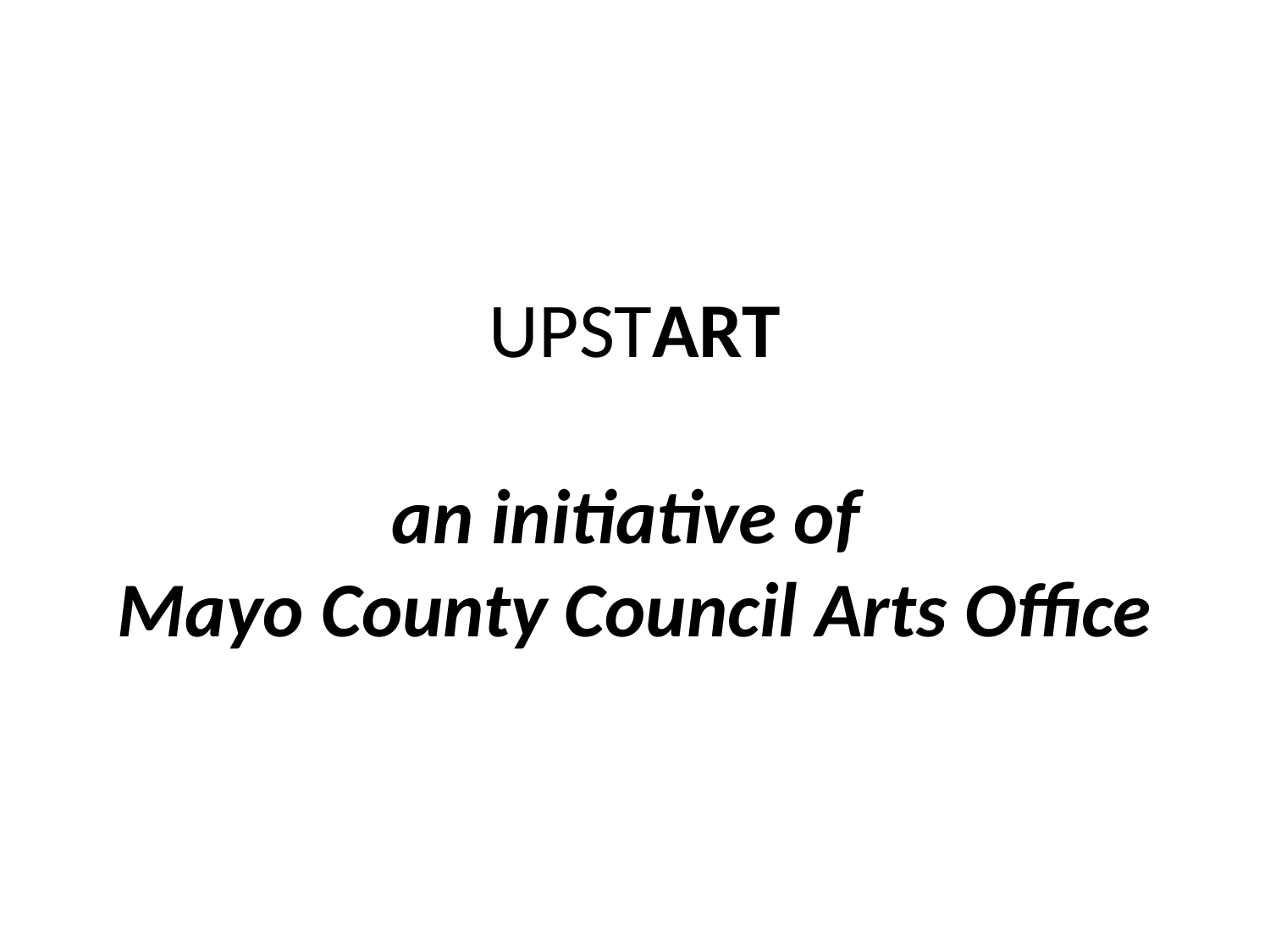

# UPSTART an initiative of Mayo County Council Arts Office